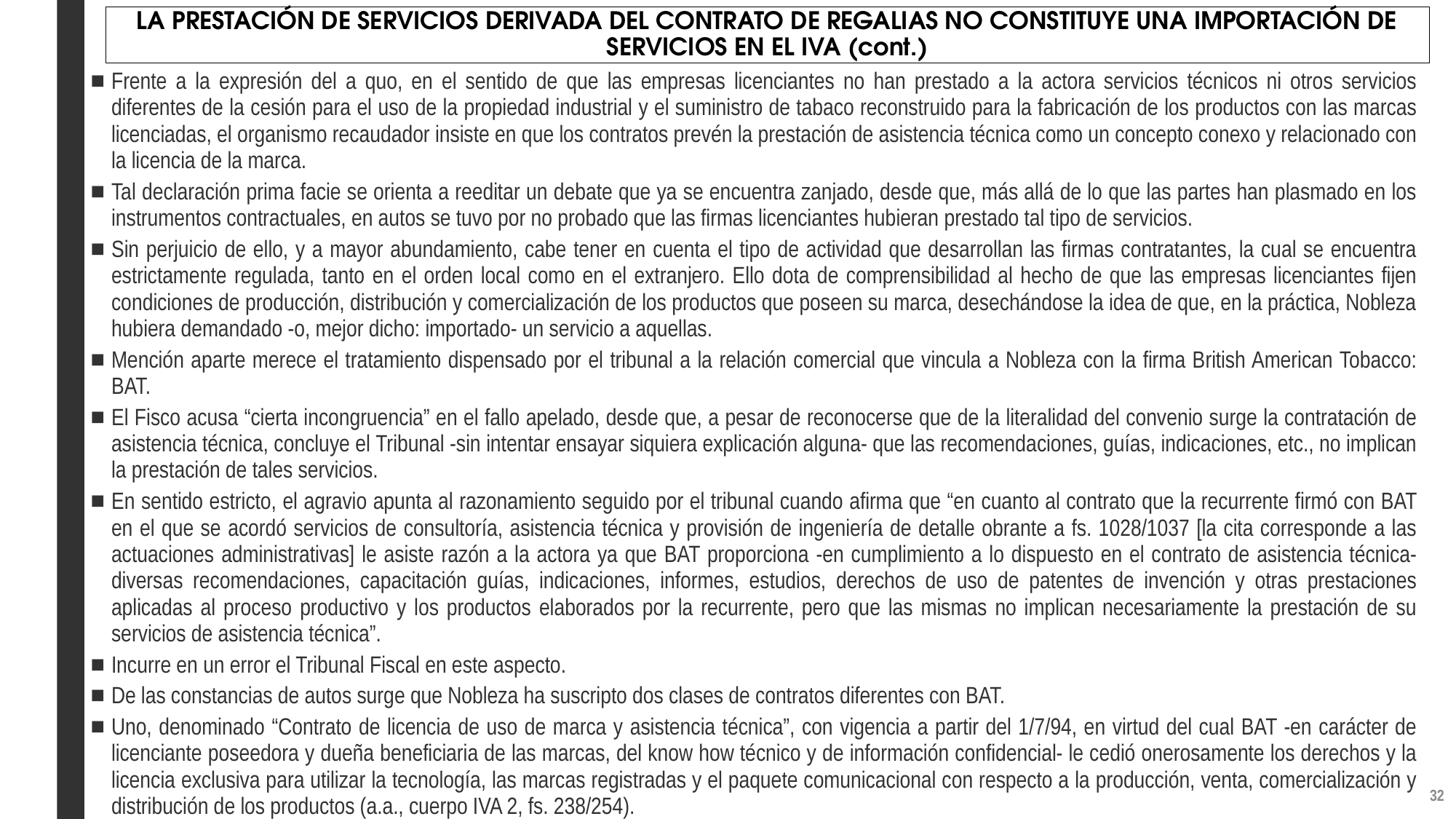

# LA PRESTACIÓN DE SERVICIOS DERIVADA DEL CONTRATO DE REGALIAS NO CONSTITUYE UNA IMPORTACIÓN DE SERVICIOS EN EL IVA (cont.)
Frente a la expresión del a quo, en el sentido de que las empresas licenciantes no han prestado a la actora servicios técnicos ni otros servicios diferentes de la cesión para el uso de la propiedad industrial y el suministro de tabaco reconstruido para la fabricación de los productos con las marcas licenciadas, el organismo recaudador insiste en que los contratos prevén la prestación de asistencia técnica como un concepto conexo y relacionado con la licencia de la marca.
Tal declaración prima facie se orienta a reeditar un debate que ya se encuentra zanjado, desde que, más allá de lo que las partes han plasmado en los instrumentos contractuales, en autos se tuvo por no probado que las firmas licenciantes hubieran prestado tal tipo de servicios.
Sin perjuicio de ello, y a mayor abundamiento, cabe tener en cuenta el tipo de actividad que desarrollan las firmas contratantes, la cual se encuentra estrictamente regulada, tanto en el orden local como en el extranjero. Ello dota de comprensibilidad al hecho de que las empresas licenciantes fijen condiciones de producción, distribución y comercialización de los productos que poseen su marca, desechándose la idea de que, en la práctica, Nobleza hubiera demandado -o, mejor dicho: importado- un servicio a aquellas.
Mención aparte merece el tratamiento dispensado por el tribunal a la relación comercial que vincula a Nobleza con la firma British American Tobacco: BAT.
El Fisco acusa “cierta incongruencia” en el fallo apelado, desde que, a pesar de reconocerse que de la literalidad del convenio surge la contratación de asistencia técnica, concluye el Tribunal -sin intentar ensayar siquiera explicación alguna- que las recomendaciones, guías, indicaciones, etc., no implican la prestación de tales servicios.
En sentido estricto, el agravio apunta al razonamiento seguido por el tribunal cuando afirma que “en cuanto al contrato que la recurrente firmó con BAT en el que se acordó servicios de consultoría, asistencia técnica y provisión de ingeniería de detalle obrante a fs. 1028/1037 [la cita corresponde a las actuaciones administrativas] le asiste razón a la actora ya que BAT proporciona -en cumplimiento a lo dispuesto en el contrato de asistencia técnica- diversas recomendaciones, capacitación guías, indicaciones, informes, estudios, derechos de uso de patentes de invención y otras prestaciones aplicadas al proceso productivo y los productos elaborados por la recurrente, pero que las mismas no implican necesariamente la prestación de su servicios de asistencia técnica”.
Incurre en un error el Tribunal Fiscal en este aspecto.
De las constancias de autos surge que Nobleza ha suscripto dos clases de contratos diferentes con BAT.
Uno, denominado “Contrato de licencia de uso de marca y asistencia técnica”, con vigencia a partir del 1/7/94, en virtud del cual BAT -en carácter de licenciante poseedora y dueña beneficiaria de las marcas, del know how técnico y de información confidencial- le cedió onerosamente los derechos y la licencia exclusiva para utilizar la tecnología, las marcas registradas y el paquete comunicacional con respecto a la producción, venta, comercialización y distribución de los productos (a.a., cuerpo IVA 2, fs. 238/254).
32